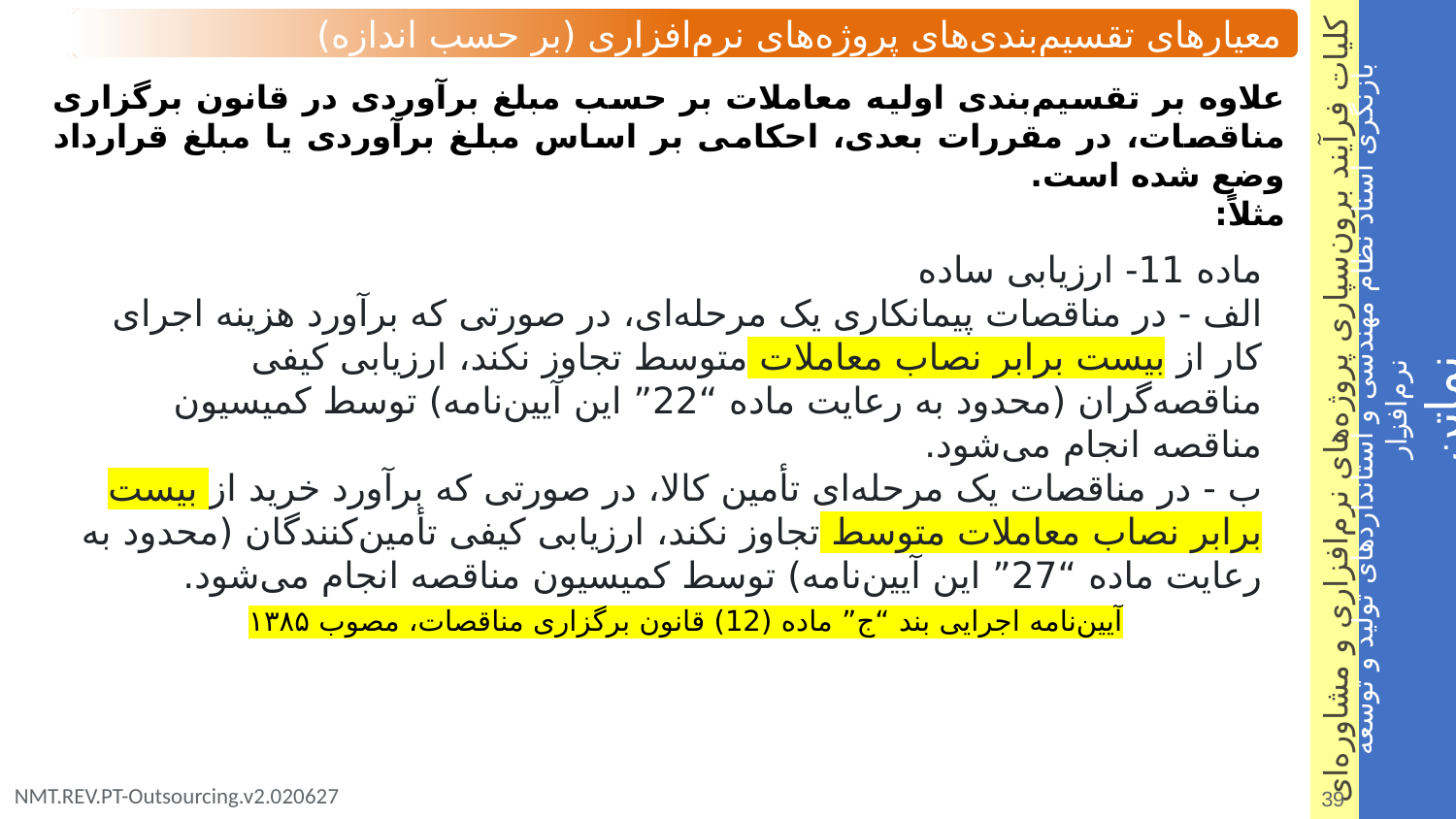

معیارهای تقسیم‌بندی‌های پروژه‌های نرم‌افزاری (بر حسب اندازه)
علاوه بر تقسیم‌بندی اولیه معاملات بر حسب مبلغ برآوردی در قانون برگزاری مناقصات، در مقررات بعدی، احکامی بر اساس مبلغ برآوردی یا مبلغ قرارداد وضع شده است.
مثلاً:

ماده 11- ارزیابی ساده
الف - در مناقصات پیمانکاری یک مرحله‌ای، در صورتی که برآورد هزینه اجرای کار از بیست برابر نصاب معاملات متوسط تجاوز نکند، ارزیابی کیفی مناقصه‌گران (محدود به رعایت ماده “22” این آیین‌نامه) توسط کمیسیون مناقصه انجام می‌شود.
ب - در مناقصات یک مرحله‌ای تأمین کالا، در صورتی که برآورد خرید از بیست برابر نصاب معاملات متوسط تجاوز نکند، ارزیابی کیفی تأمین‌کنندگان (محدود به رعایت ماده “27” این آیین‌نامه) توسط کمیسیون مناقصه انجام می‌شود.
آیین‌نامه اجرایی بند “ج” ماده (12) قانون برگزاری مناقصات، مصوب ۱۳۸۵
39